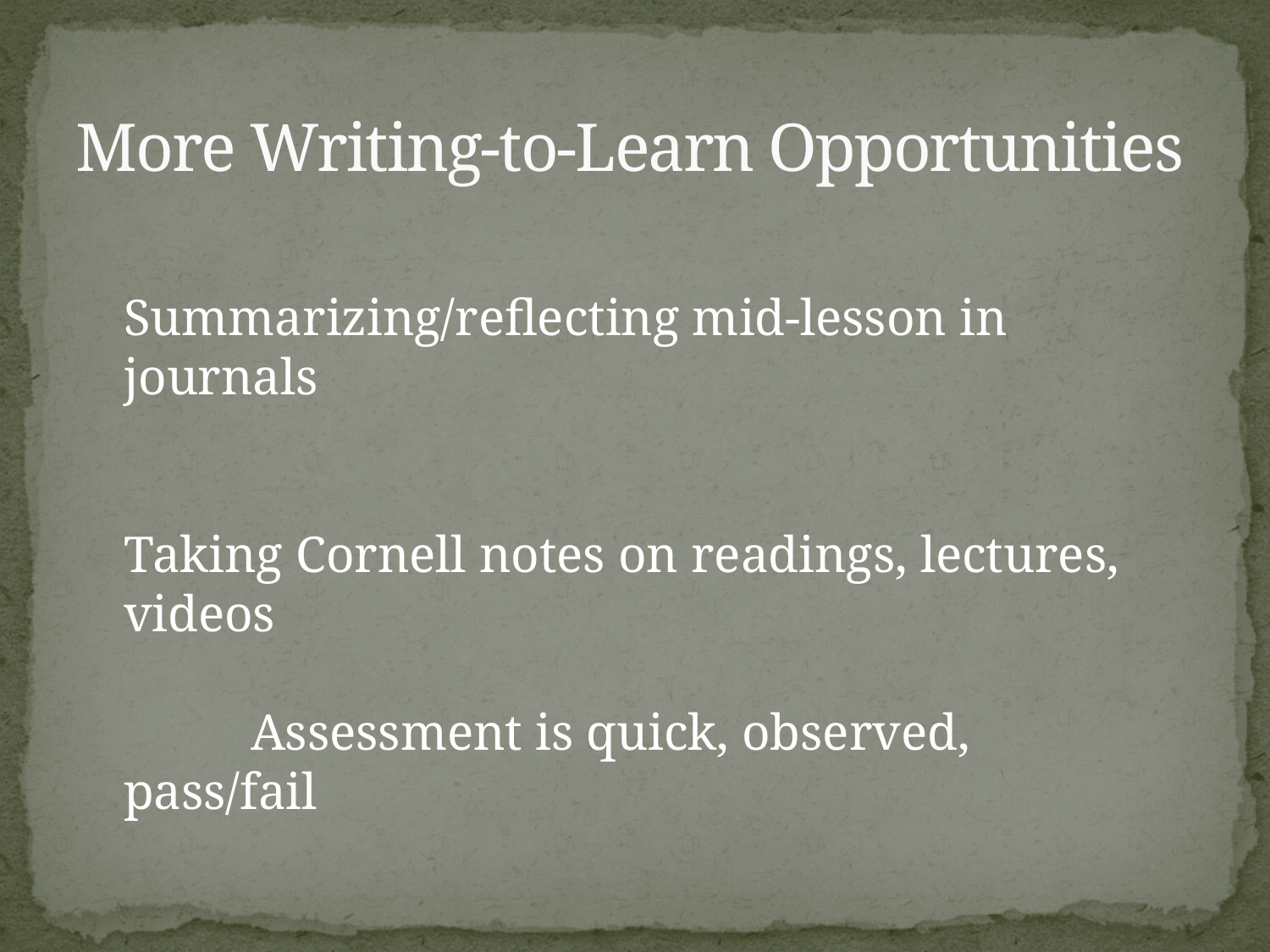

# More Writing-to-Learn Opportunities
Summarizing/reflecting mid-lesson in journals

Taking Cornell notes on readings, lectures, videos

	Assessment is quick, observed, pass/fail